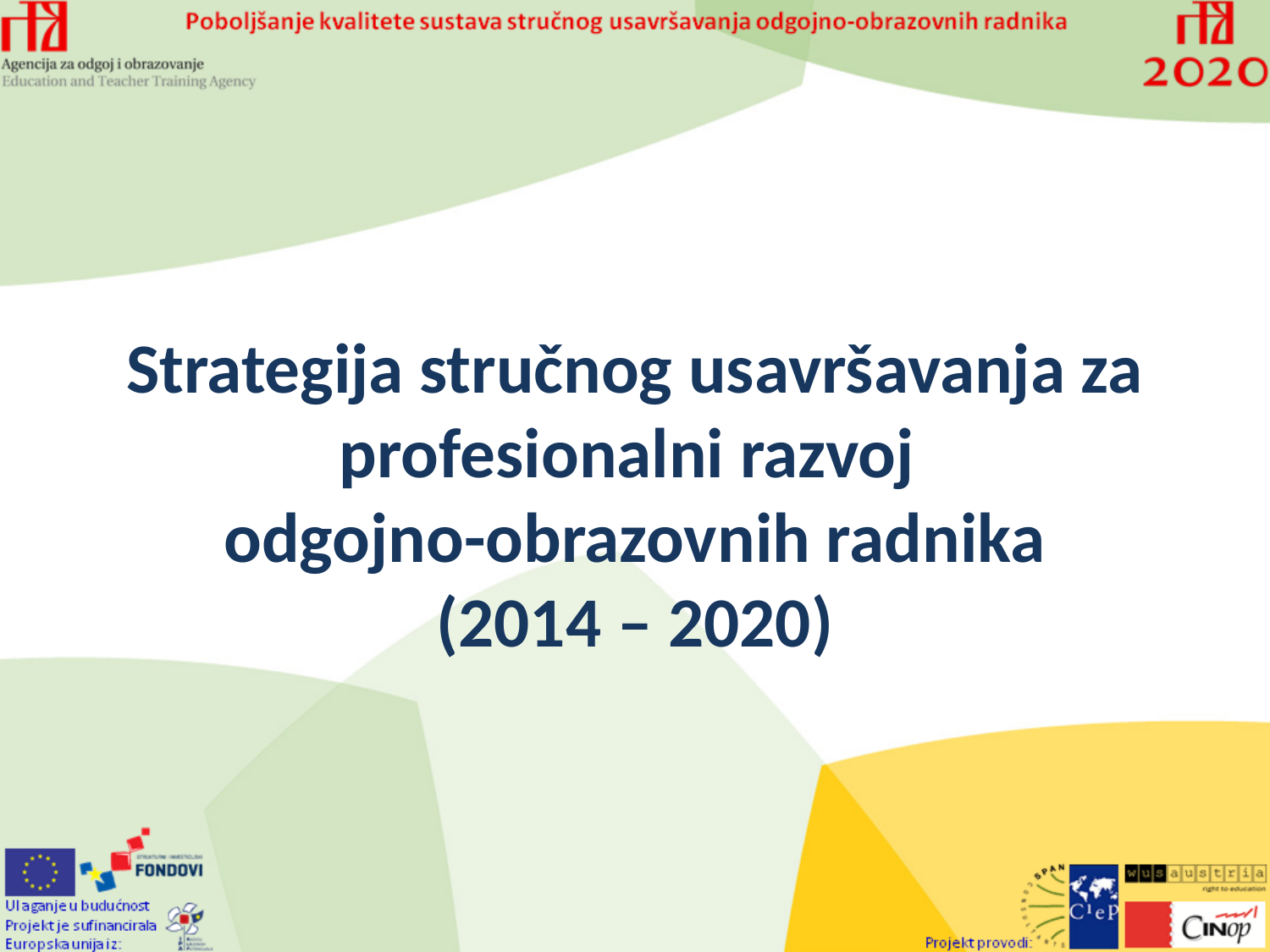

Strategija stručnog usavršavanja za profesionalni razvoj
odgojno-obrazovnih radnika
(2014 – 2020)